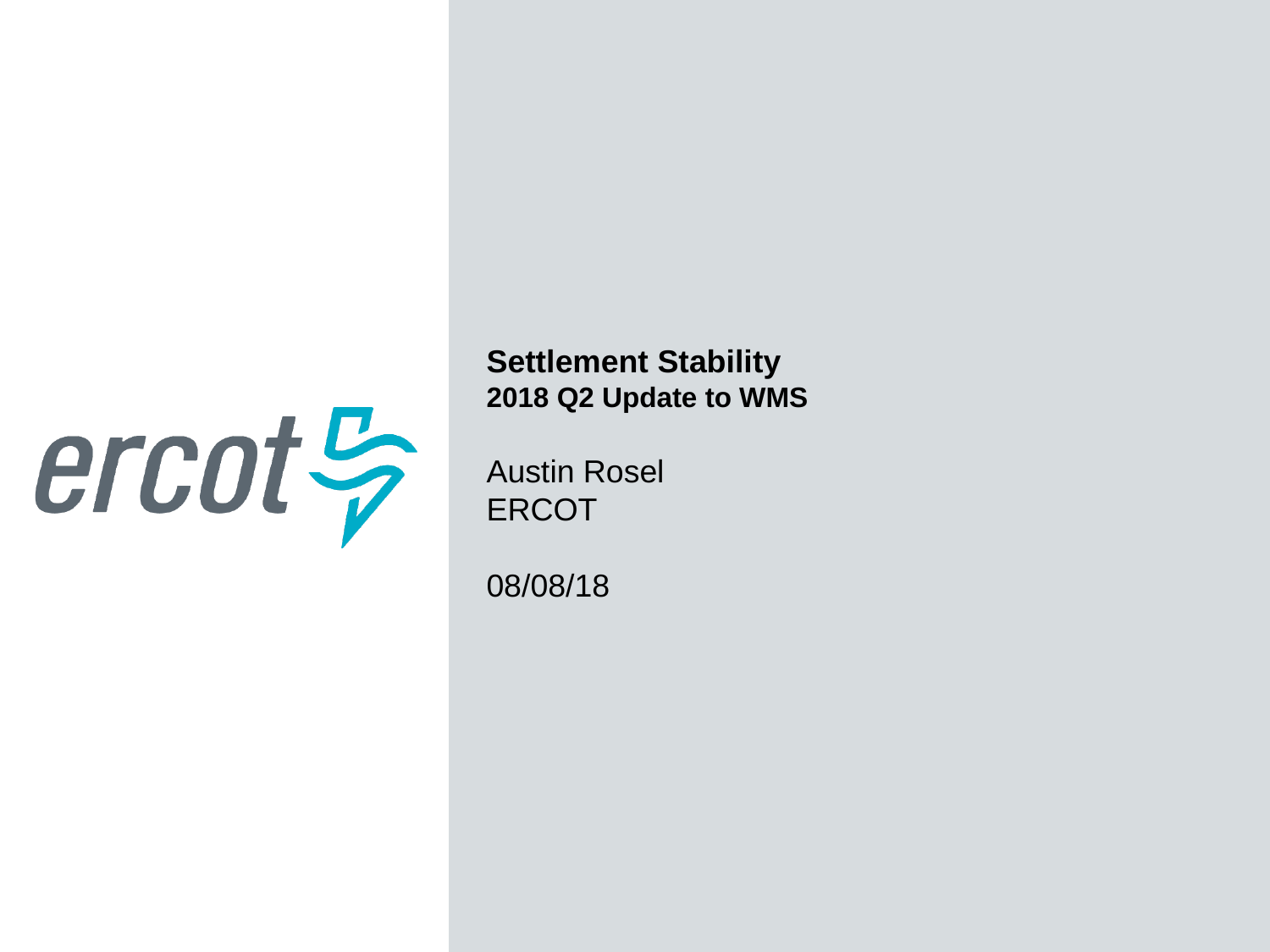

Settlement Stability
2018 Q2 Update to WMS

Austin Rosel
ERCOT

08/08/18